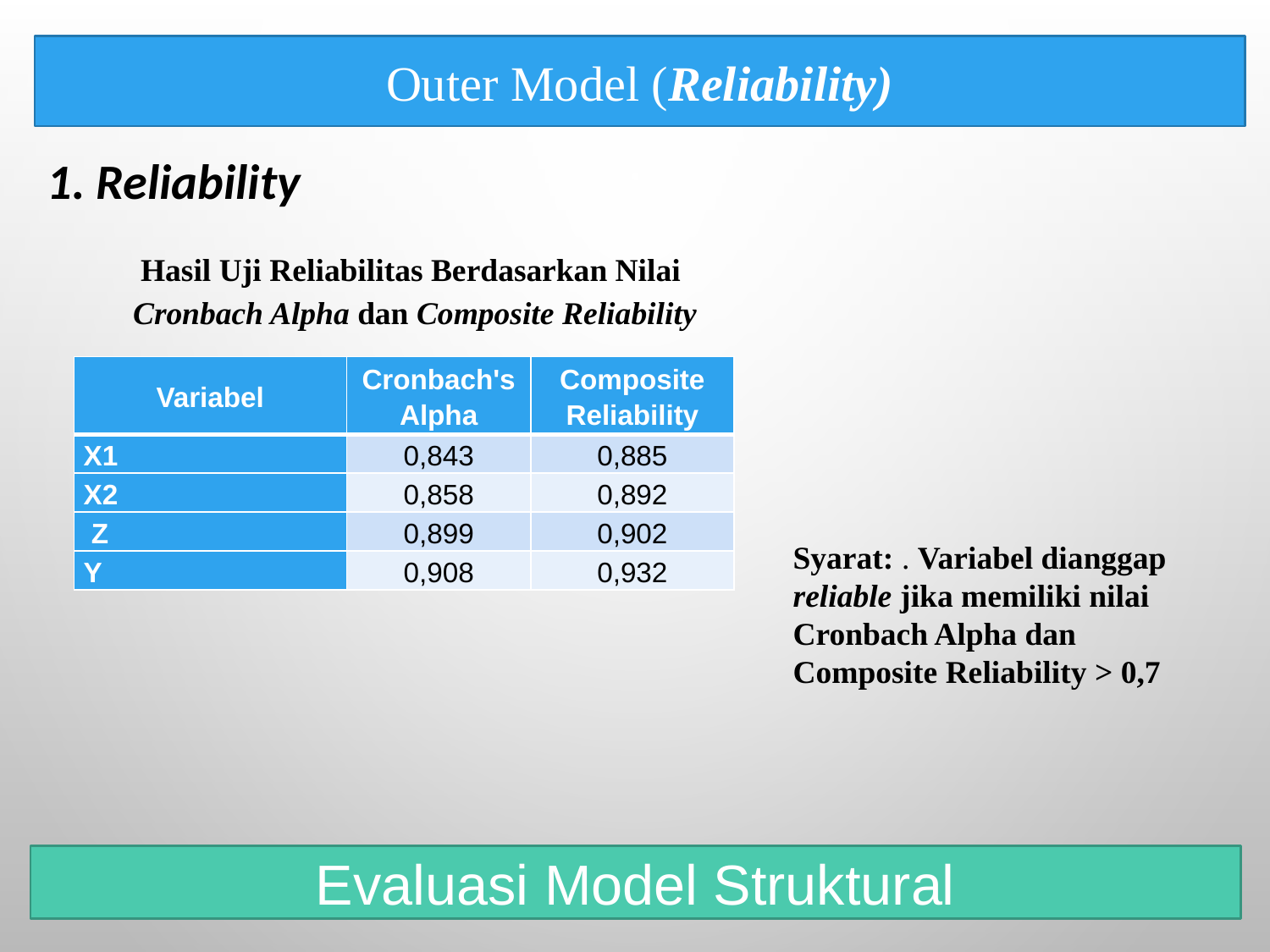

Outer Model (Reliability)
1. Reliability
Hasil Uji Reliabilitas Berdasarkan Nilai  Cronbach Alpha dan Composite Reliability
| Variabel | Cronbach's Alpha | Composite Reliability |
| --- | --- | --- |
| X1 | 0,843 | 0,885 |
| X2 | 0,858 | 0,892 |
| Z | 0,899 | 0,902 |
| Y | 0,908 | 0,932 |
Syarat: . Variabel dianggap reliable jika memiliki nilai Cronbach Alpha dan Composite Reliability > 0,7

Evaluasi Model Struktural